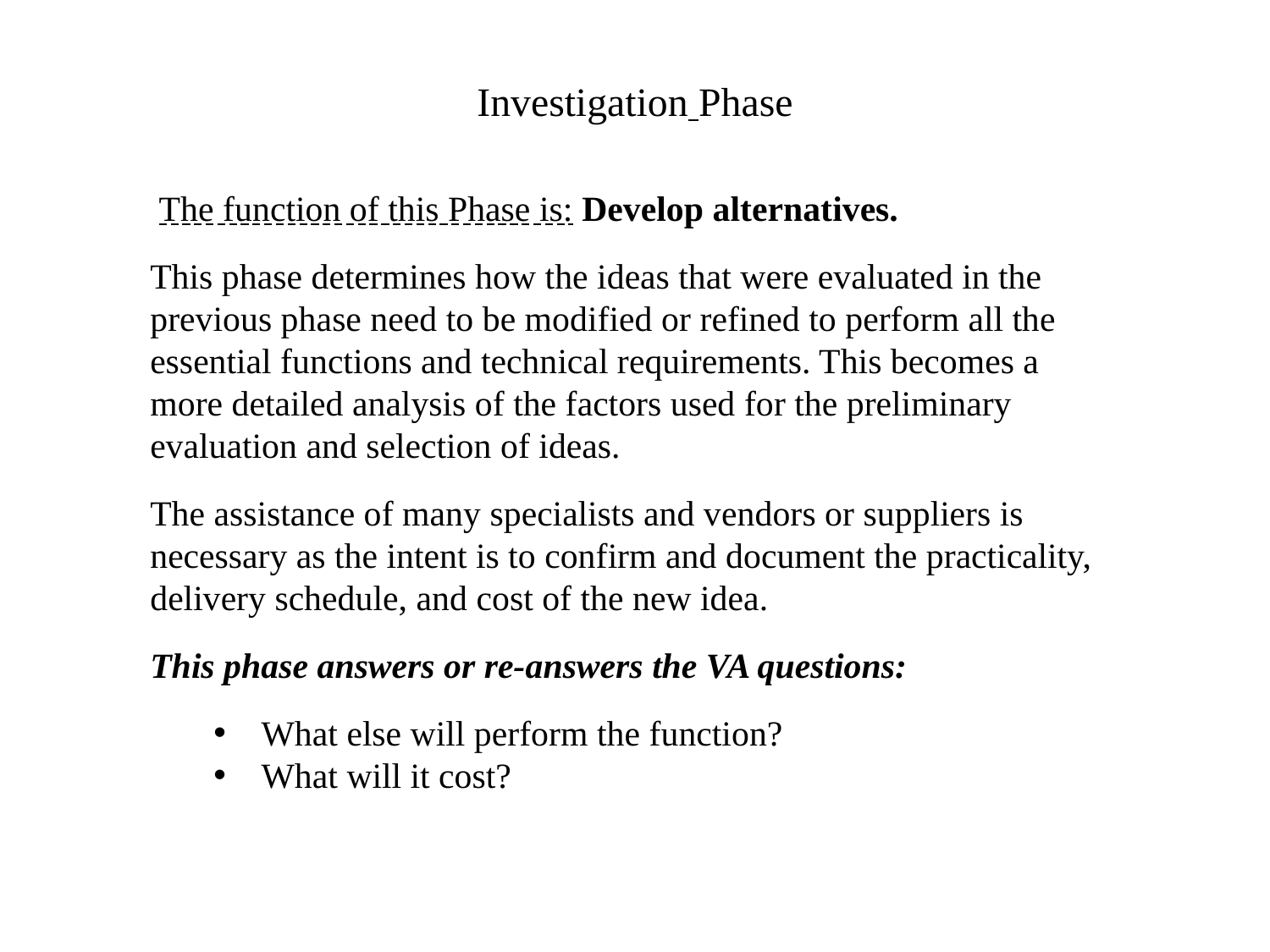

# Investigation Phase
 The function of this Phase is: Develop alternatives.

This phase determines how the ideas that were evaluated in the previous phase need to be modified or refined to perform all the essential functions and technical requirements. This becomes a more detailed analysis of the factors used for the preliminary evaluation and selection of ideas.

The assistance of many specialists and vendors or suppliers is necessary as the intent is to confirm and document the practicality, delivery schedule, and cost of the new idea.

This phase answers or re-answers the VA questions:

What else will perform the function?
What will it cost?